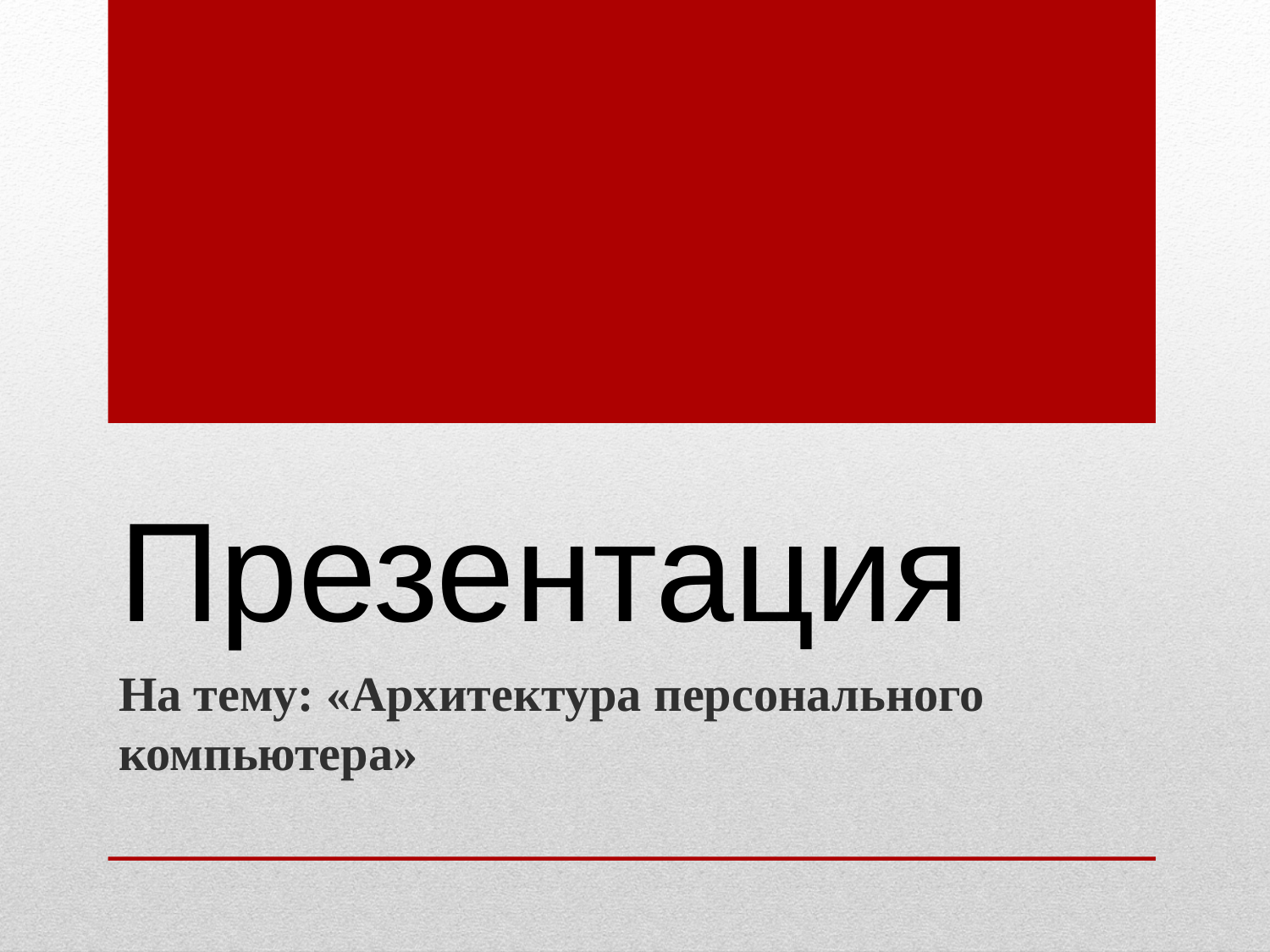

# Презентация
На тему: «Архитектура персонального компьютера»